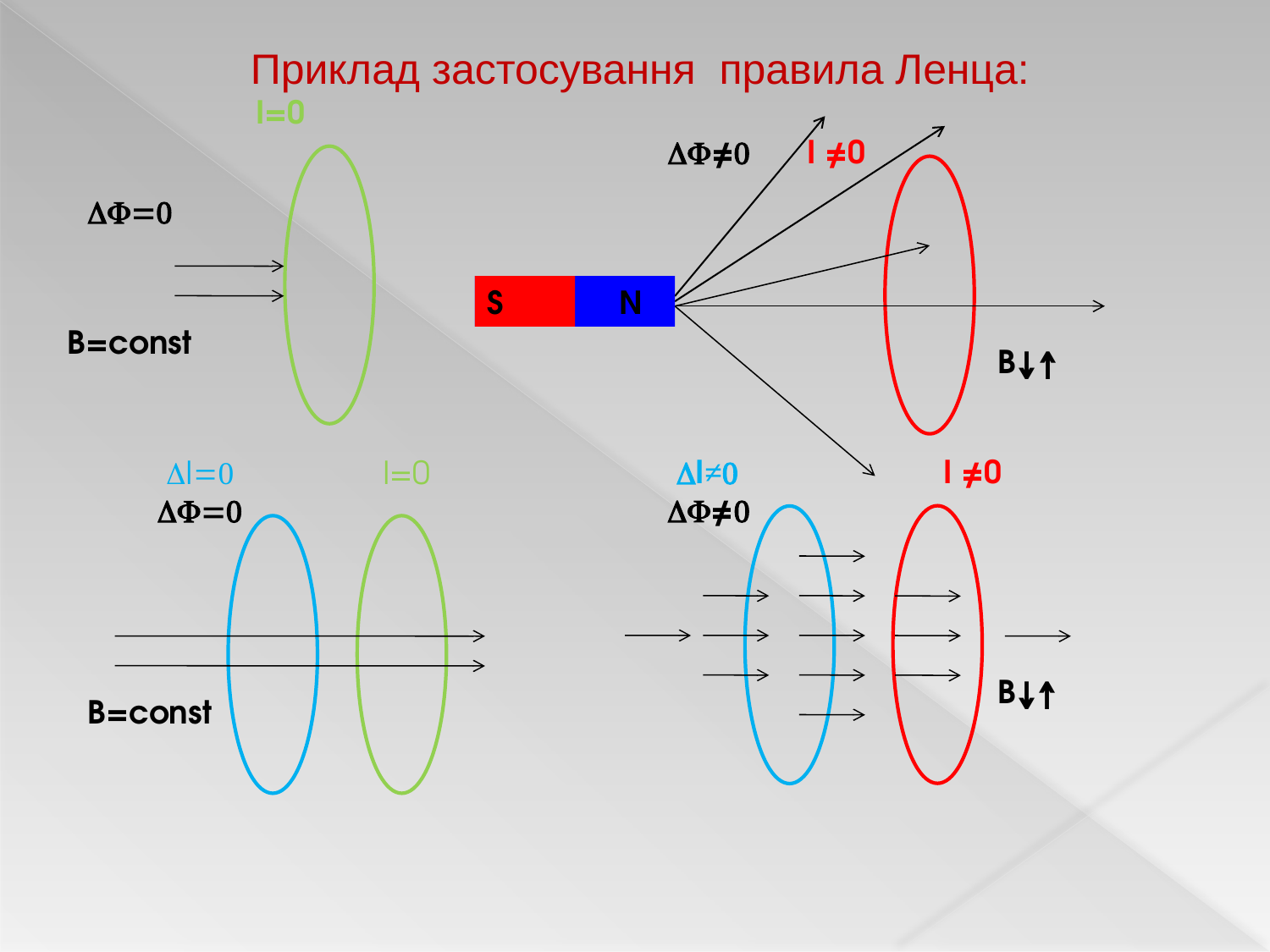

Приклад застосування  правила Ленца:
I=0
ΔΦ=0
ΔΦ≠0
I ≠0

S             N
S
B=const
B↓↑

 ΔI≠0 ΔΦ≠0
I ≠0
 ΔI=0 ΔΦ=0
I=0

B↓↑
B=const